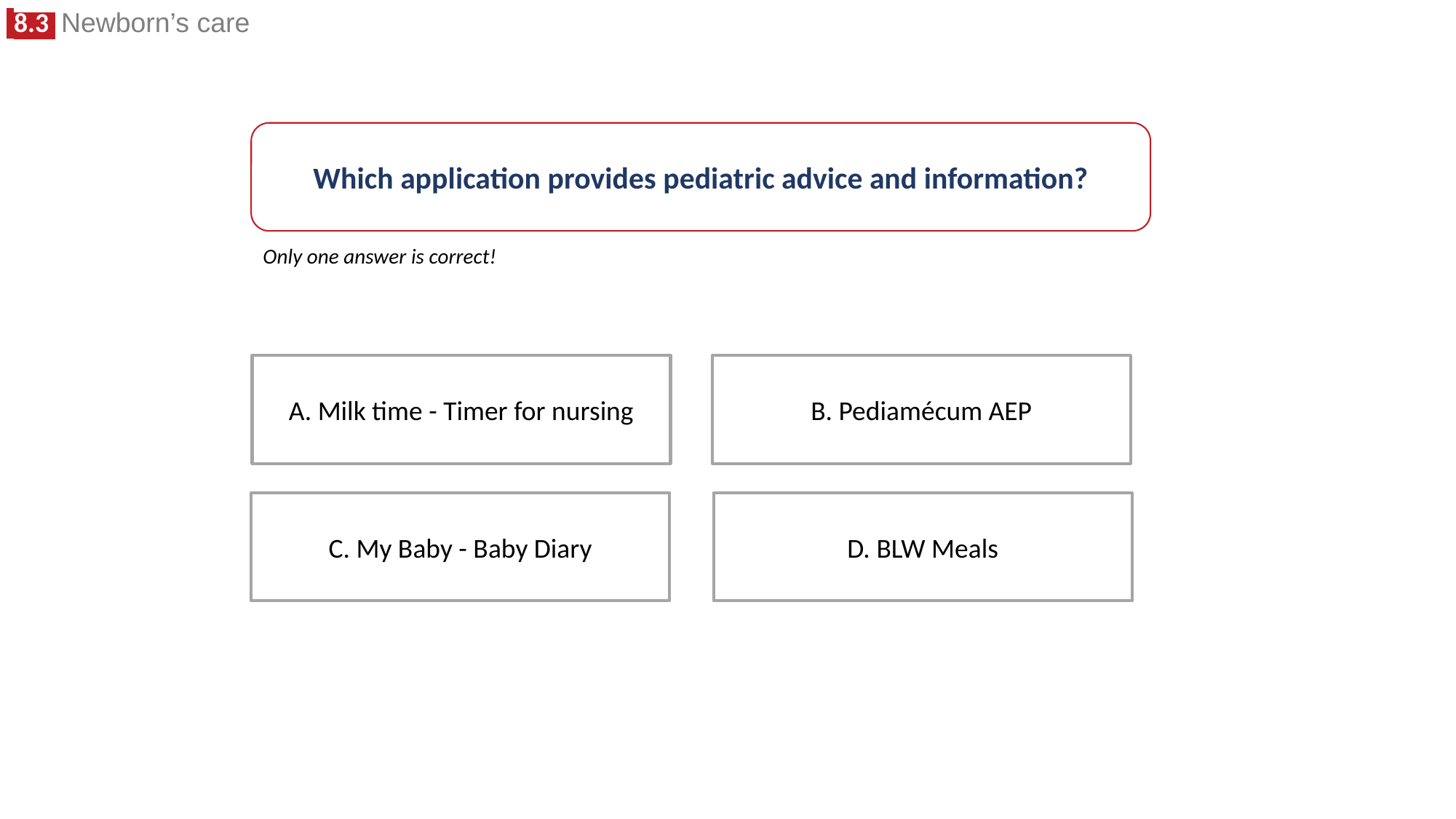

Which application provides pediatric advice and information?
Only one answer is correct!
B. Pediamécum AEP
A. Milk time - Timer for nursing
D. BLW Meals
C. My Baby - Baby Diary